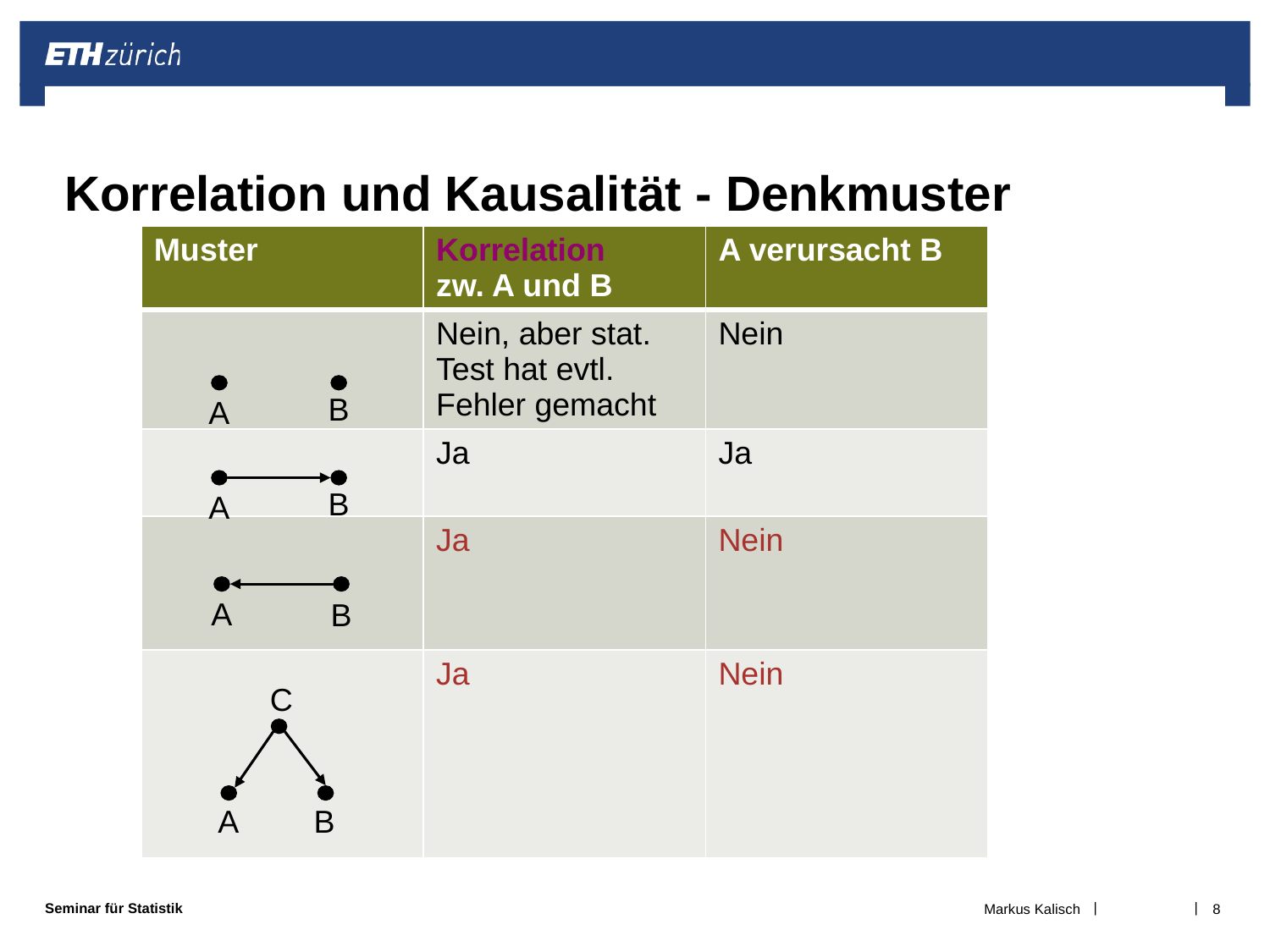

# Korrelation und Kausalität - Denkmuster
| Muster | Korrelation zw. A und B | A verursacht B |
| --- | --- | --- |
|  | Nein, aber stat. Test hat evtl. Fehler gemacht | Nein |
|  | Ja | Ja |
|  | Ja | Nein |
|  | Ja | Nein |

B
A

B
A

A
B
C

A
B
Markus Kalisch
8